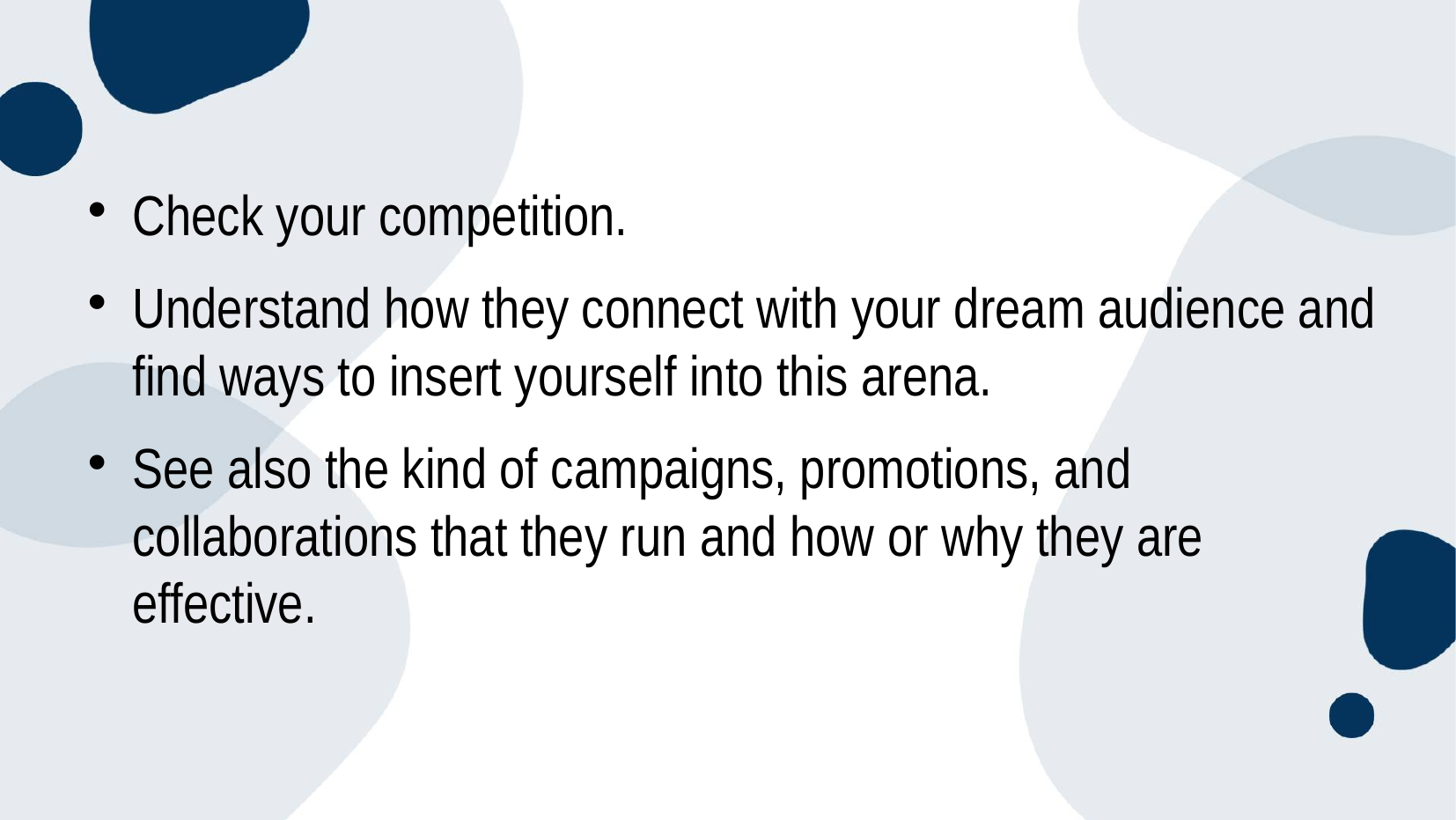

Check your competition.
Understand how they connect with your dream audience and find ways to insert yourself into this arena.
See also the kind of campaigns, promotions, and collaborations that they run and how or why they are effective.